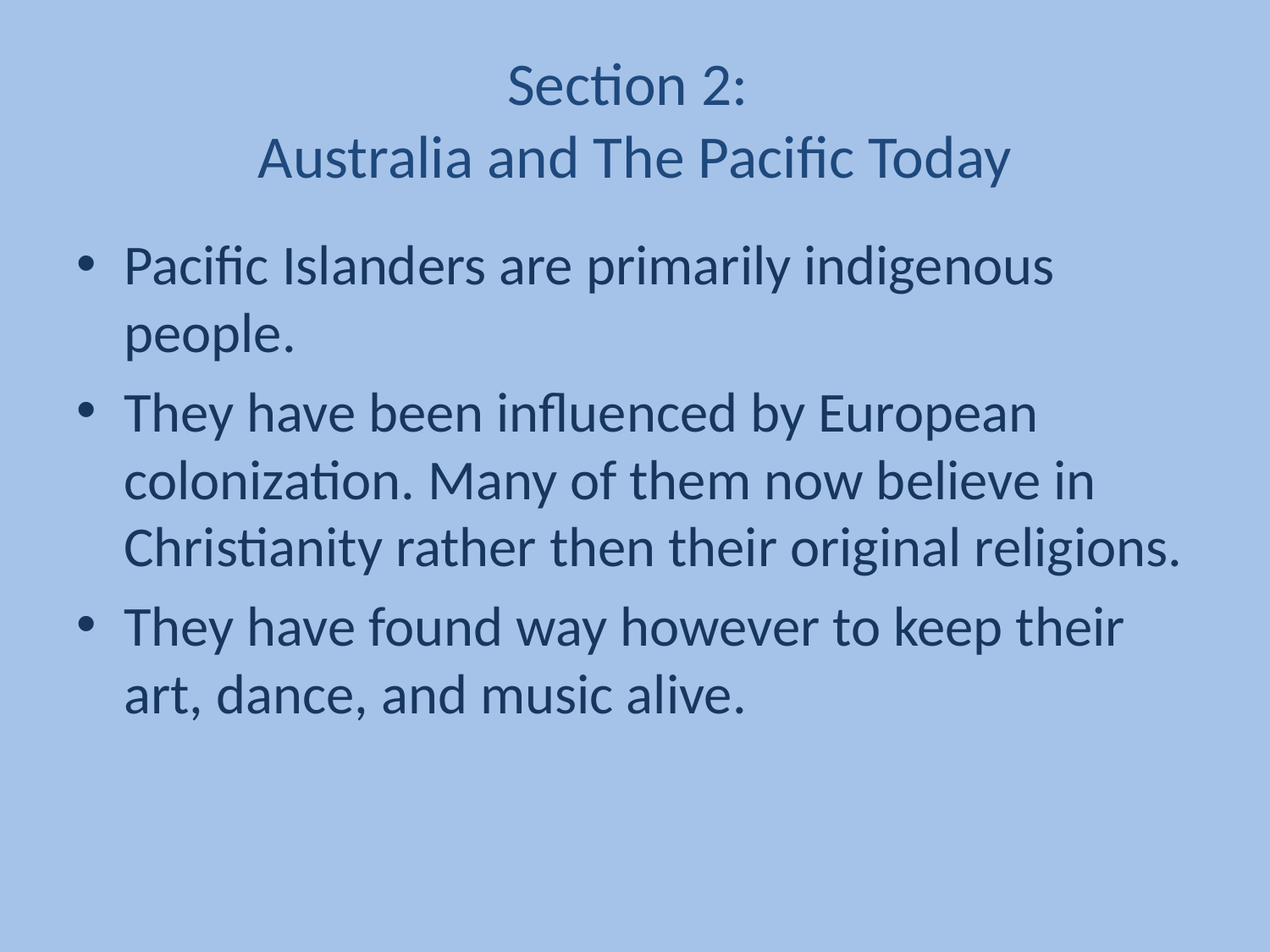

# Section 2: Australia and The Pacific Today
Pacific Islanders are primarily indigenous people.
They have been influenced by European colonization. Many of them now believe in Christianity rather then their original religions.
They have found way however to keep their art, dance, and music alive.